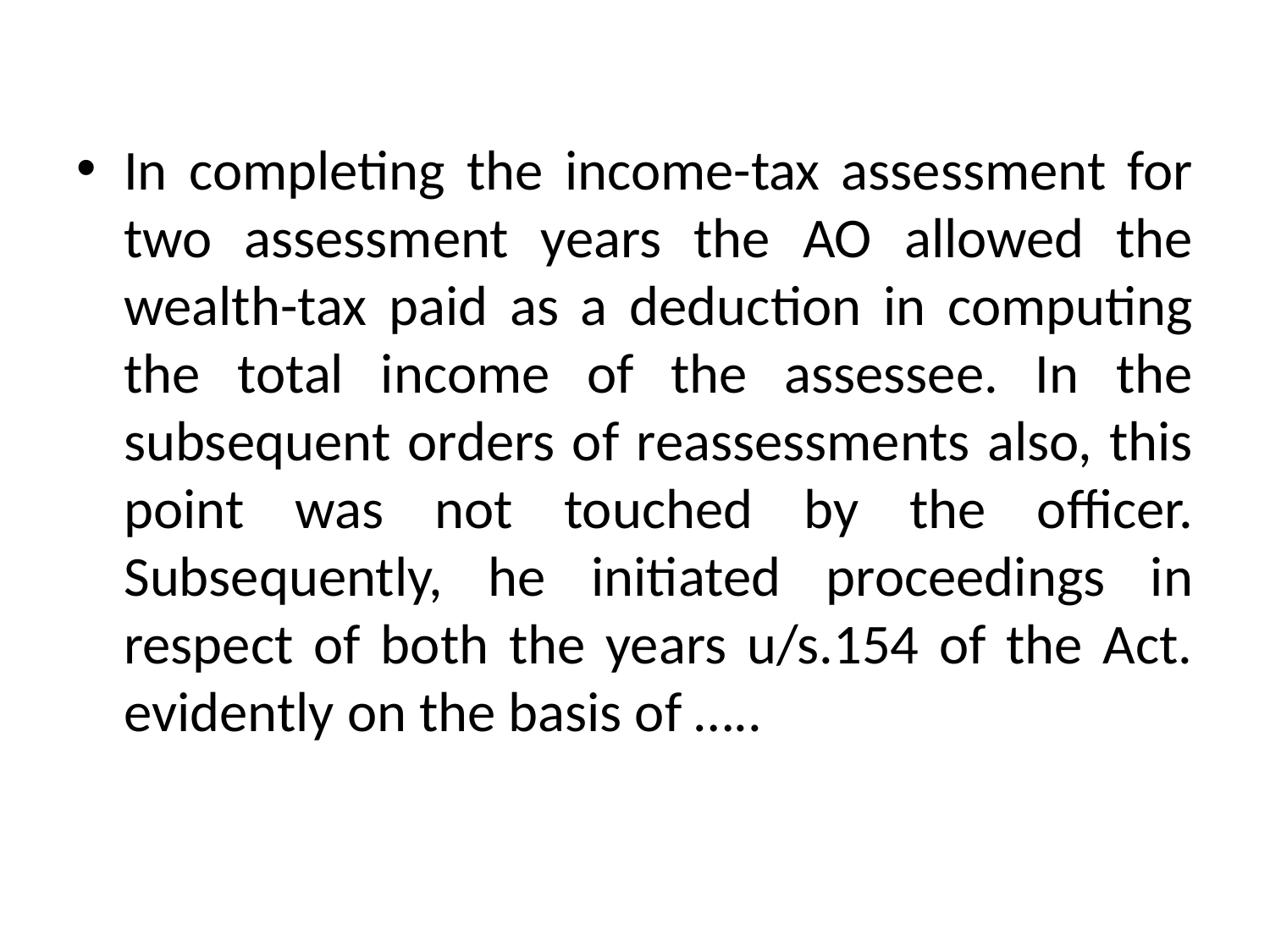

#
In completing the income-tax assessment for two assessment years the AO allowed the wealth-tax paid as a deduction in computing the total income of the assessee. In the subsequent orders of reassessments also, this point was not touched by the officer. Subsequently, he initiated proceedings in respect of both the years u/s.154 of the Act. evidently on the basis of …..